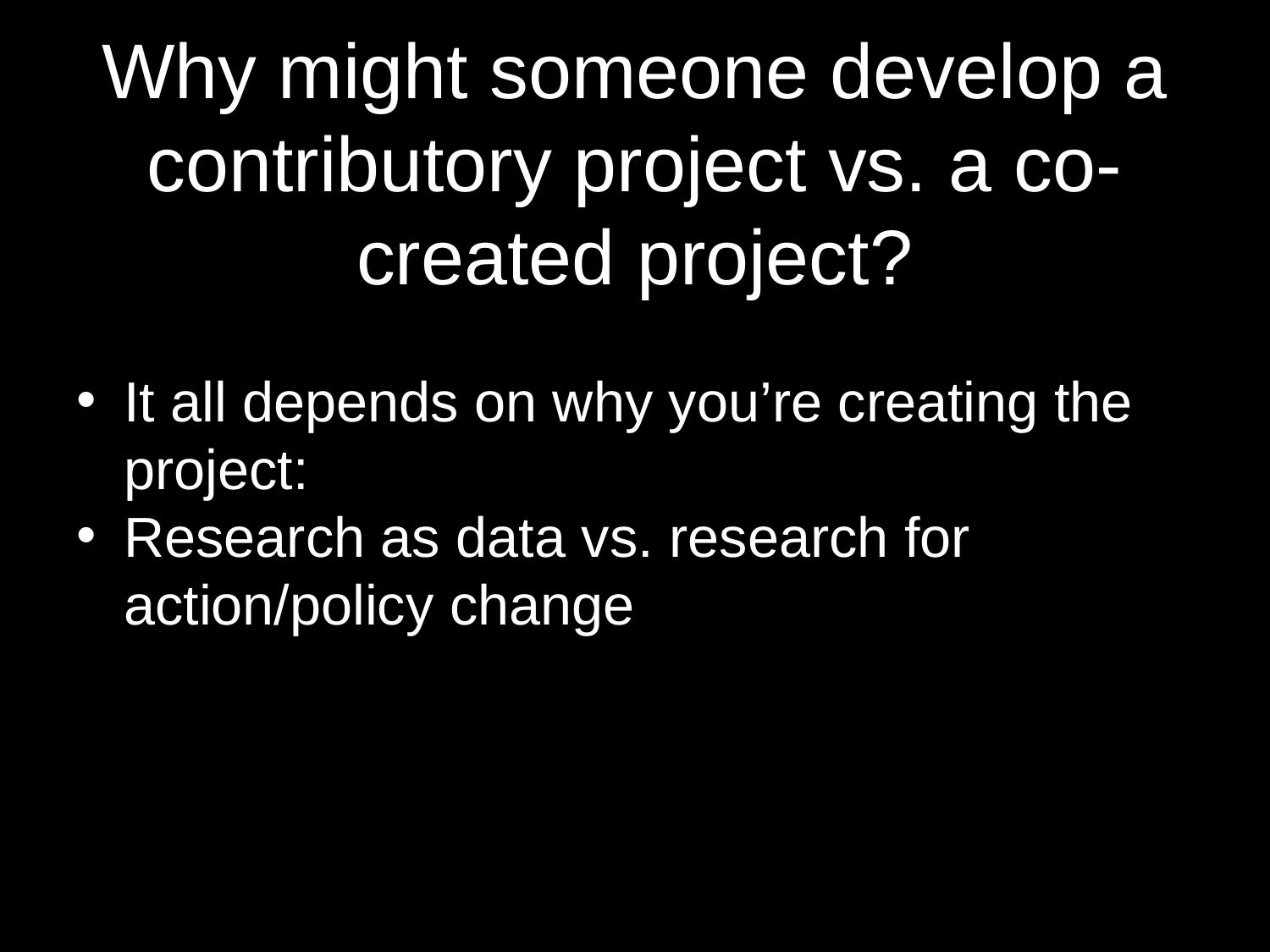

# Why might someone develop a contributory project vs. a co-created project?
It all depends on why you’re creating the project:
Research as data vs. research for action/policy change